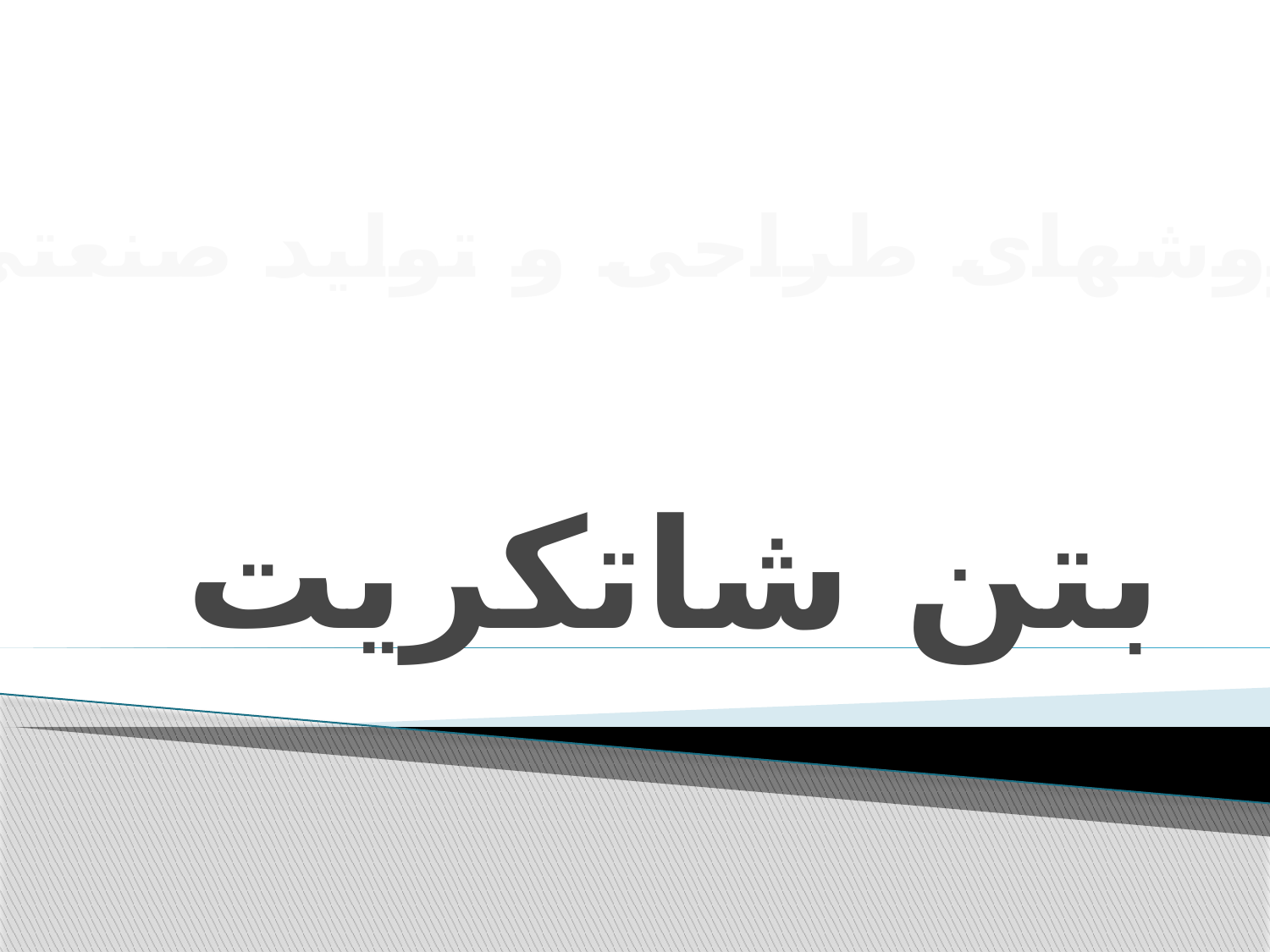

روشهای طراحی و تولید صنعتی
# بتن شاتکریت